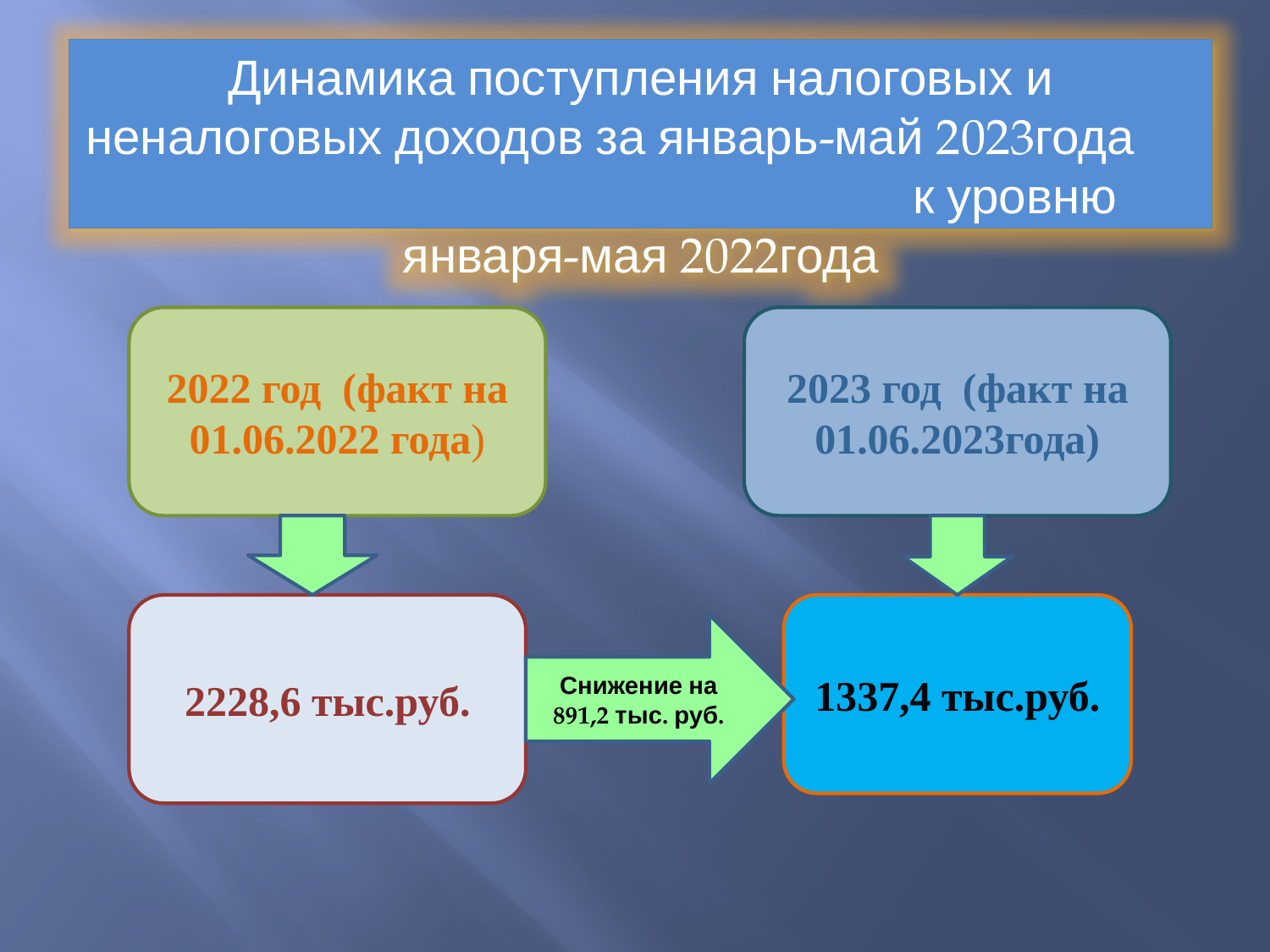

Динамика поступления налоговых и неналоговых доходов за январь-май 2023года                                                                   к уровню января-мая 2022года
2022 год  (факт на 01.06.2022 года)
2023 год  (факт на 01.06.2023года)

1337,4 тыс.руб.
2228,6 тыс.руб.
Снижение на 891,2 тыс. руб.